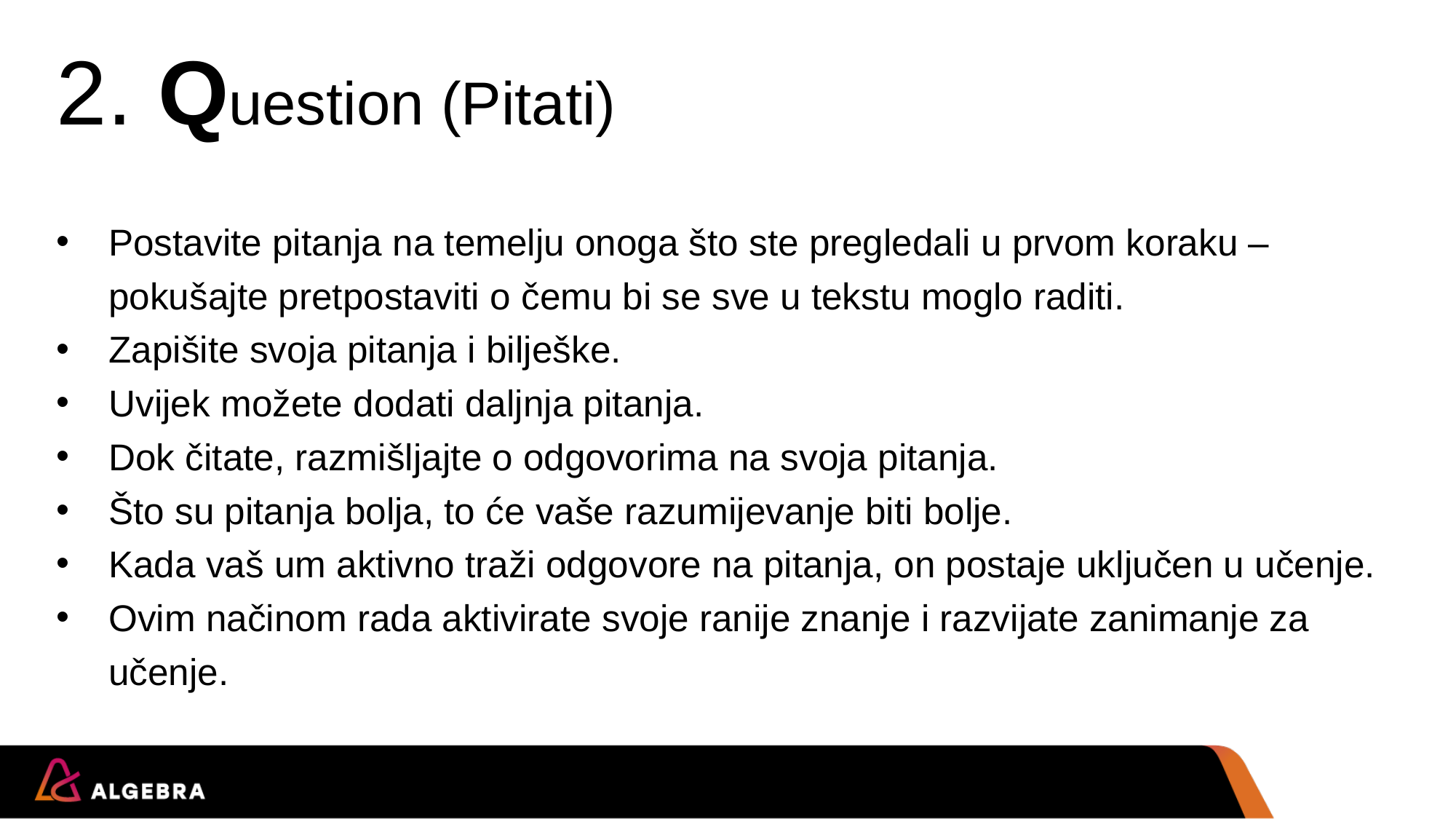

# 2. Question (Pitati)
Postavite pitanja na temelju onoga što ste pregledali u prvom koraku – pokušajte pretpostaviti o čemu bi se sve u tekstu moglo raditi.
Zapišite svoja pitanja i bilješke.
Uvijek možete dodati daljnja pitanja.
Dok čitate, razmišljajte o odgovorima na svoja pitanja.
Što su pitanja bolja, to će vaše razumijevanje biti bolje.
Kada vaš um aktivno traži odgovore na pitanja, on postaje uključen u učenje.
Ovim načinom rada aktivirate svoje ranije znanje i razvijate zanimanje za učenje.